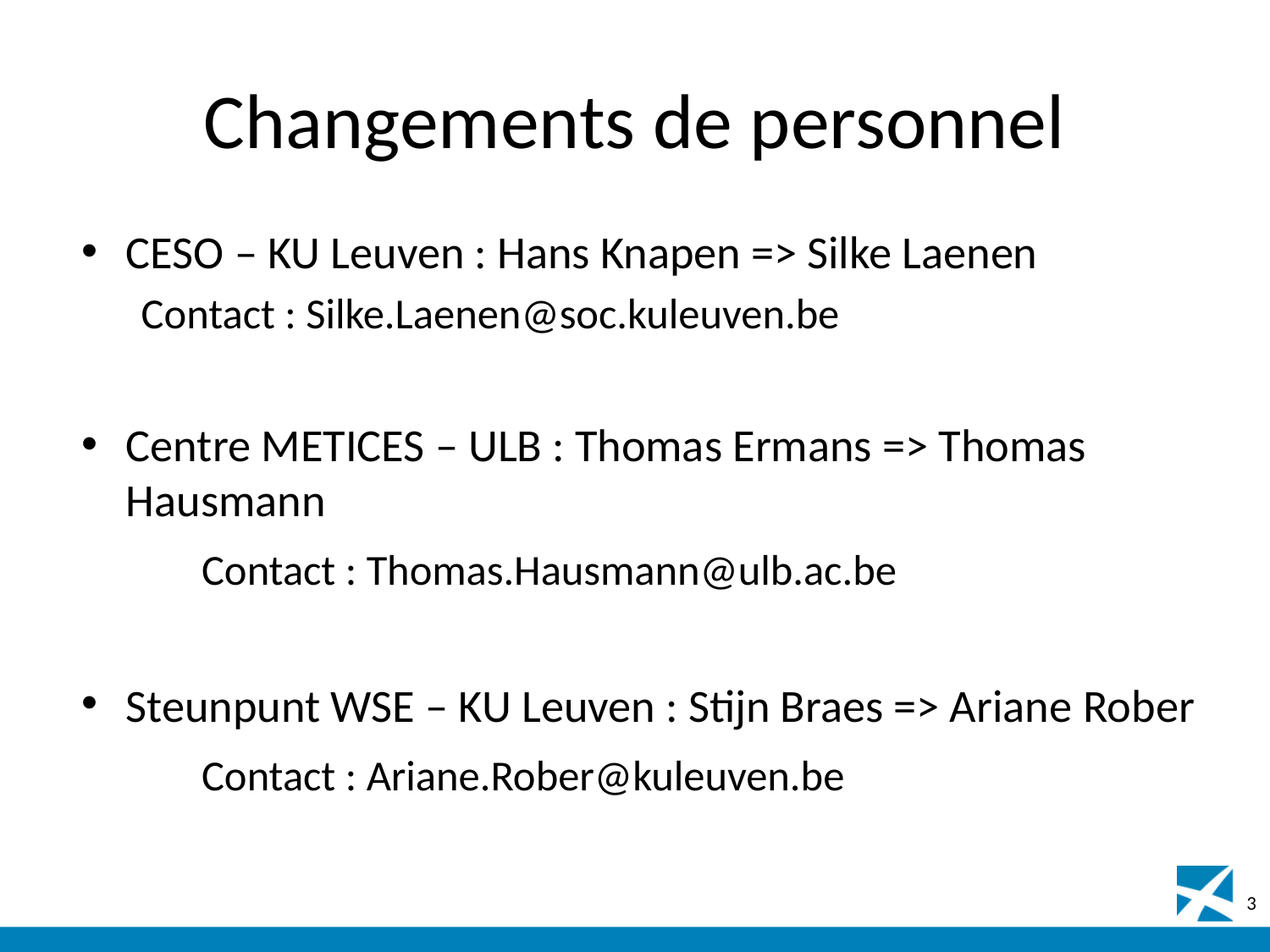

# Changements de personnel
CESO – KU Leuven : Hans Knapen => Silke Laenen
	Contact : Silke.Laenen@soc.kuleuven.be

Centre METICES – ULB : Thomas Ermans => Thomas Hausmann
	 Contact : Thomas.Hausmann@ulb.ac.be

Steunpunt WSE – KU Leuven : Stijn Braes => Ariane Rober
	 Contact : Ariane.Rober@kuleuven.be